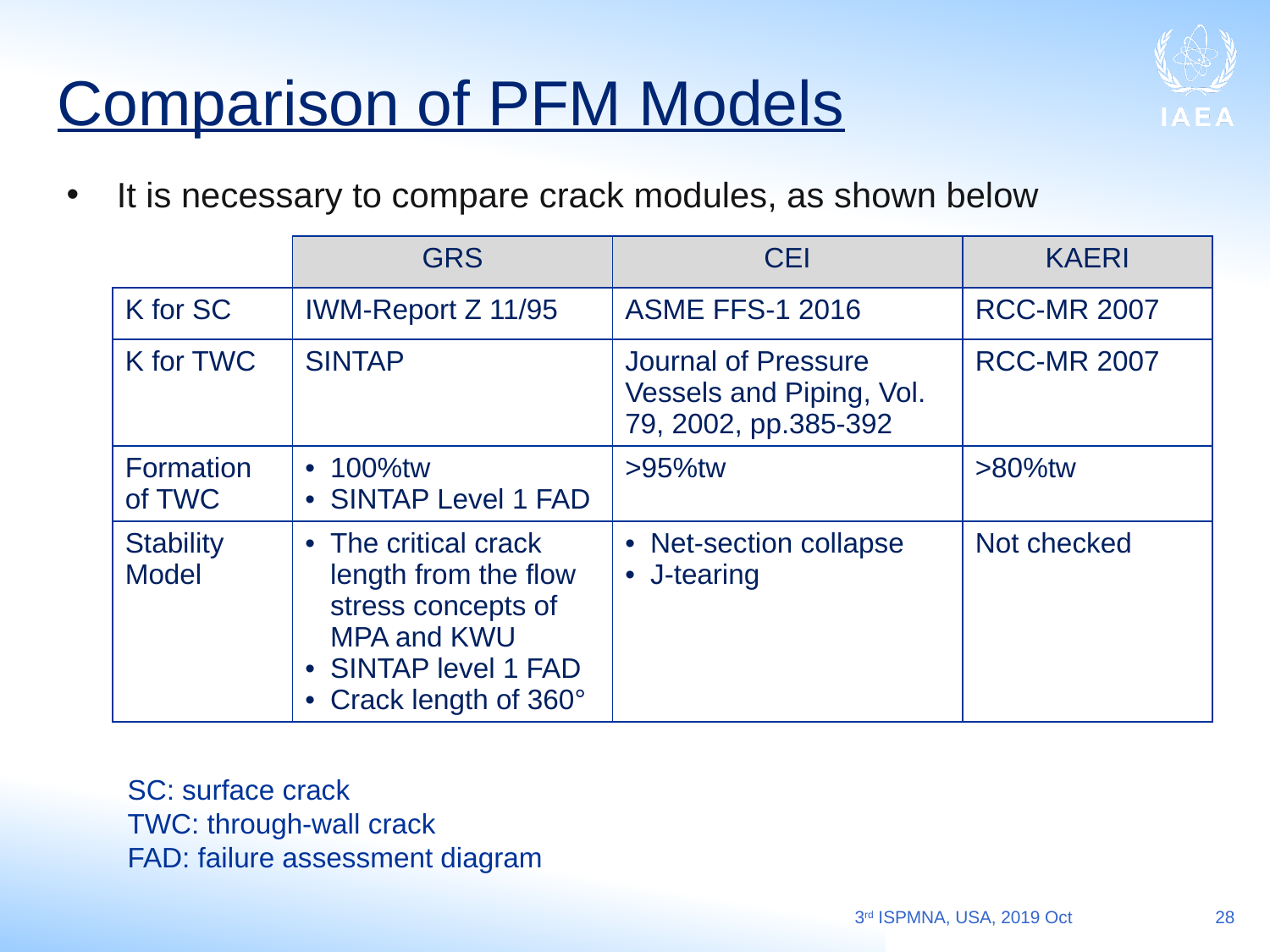

Comparison of PFM Models
It is necessary to compare crack modules, as shown below
|  | GRS | CEI | KAERI |
| --- | --- | --- | --- |
| K for SC | IWM-Report Z 11/95 | ASME FFS-1 2016 | RCC-MR 2007 |
| K for TWC | SINTAP | Journal of Pressure Vessels and Piping, Vol. 79, 2002, pp.385-392 | RCC-MR 2007 |
| Formation of TWC | 100%tw SINTAP Level 1 FAD | >95%tw | >80%tw |
| Stability Model | The critical crack length from the flow stress concepts of MPA and KWU SINTAP level 1 FAD Crack length of 360° | Net-section collapse J-tearing | Not checked |
SC: surface crack
TWC: through-wall crack
FAD: failure assessment diagram
28
3rd ISPMNA, USA, 2019 Oct